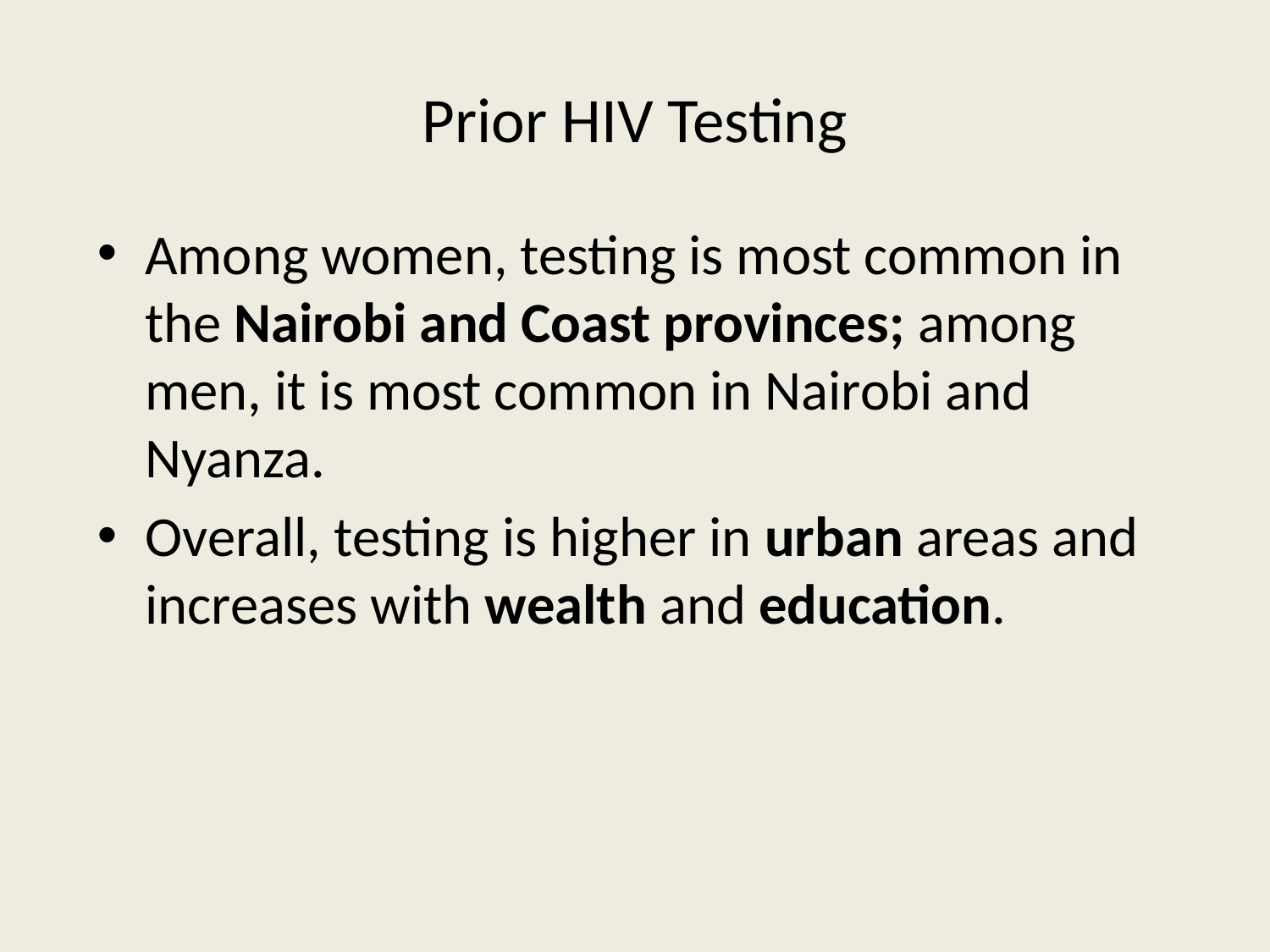

# Prior HIV Testing
Among women, testing is most common in the Nairobi and Coast provinces; among men, it is most common in Nairobi and Nyanza.
Overall, testing is higher in urban areas and increases with wealth and education.